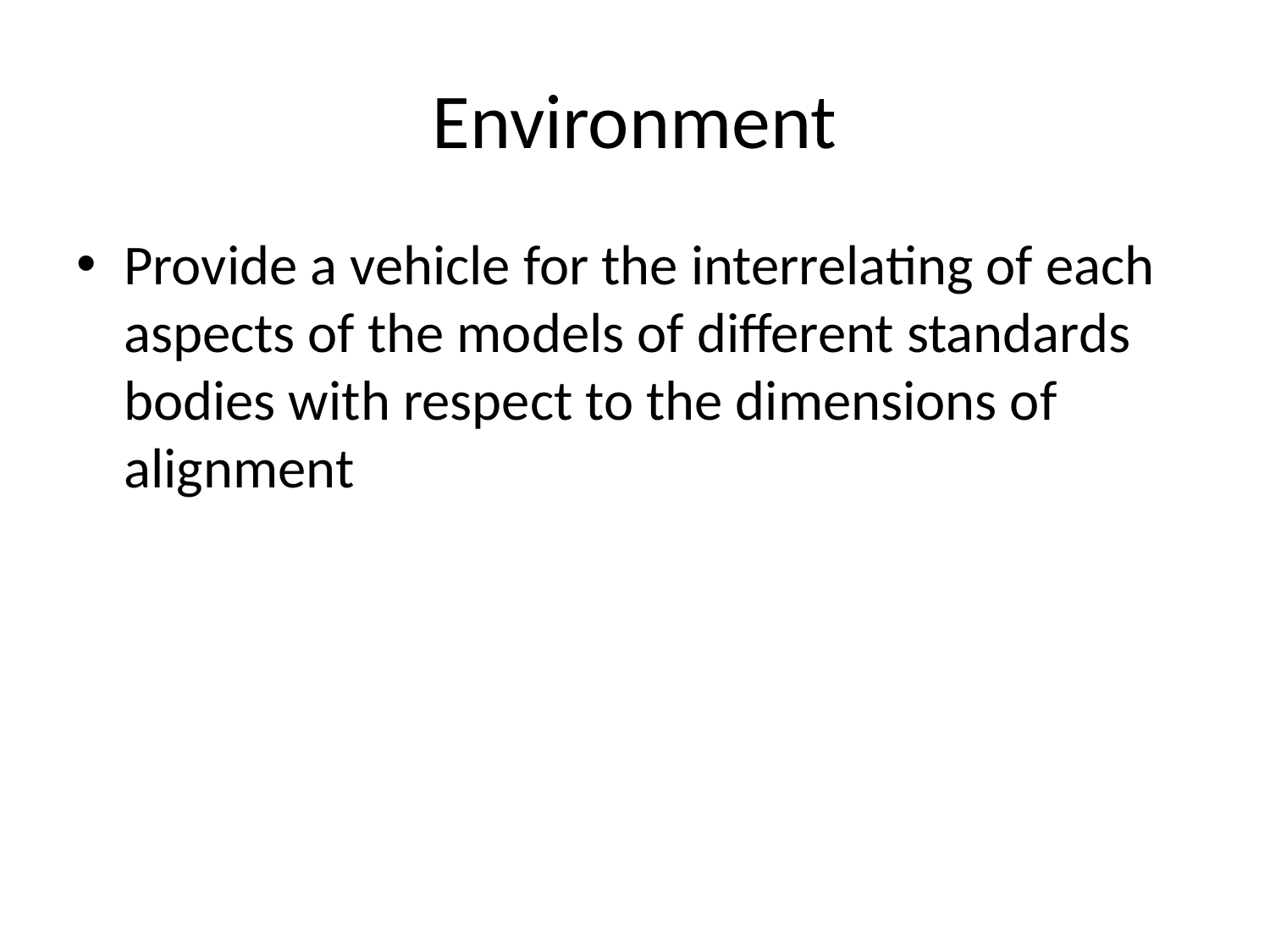

# Environment
Provide a vehicle for the interrelating of each aspects of the models of different standards bodies with respect to the dimensions of alignment